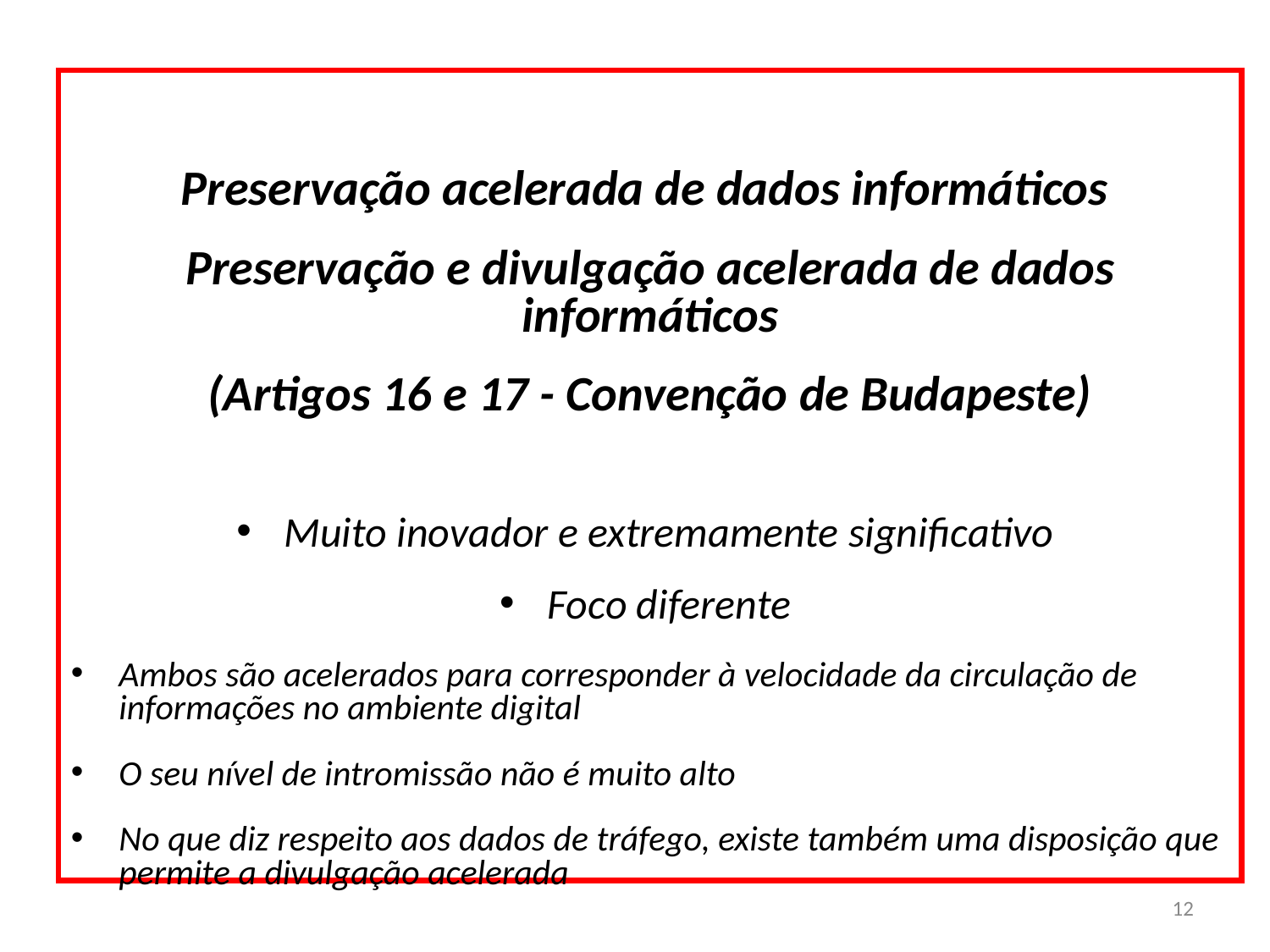

Preservação acelerada de dados informáticos
Preservação e divulgação acelerada de dados informáticos
(Artigos 16 e 17 - Convenção de Budapeste)

Muito inovador e extremamente significativo
Foco diferente
Ambos são acelerados para corresponder à velocidade da circulação de informações no ambiente digital
O seu nível de intromissão não é muito alto
No que diz respeito aos dados de tráfego, existe também uma disposição que permite a divulgação acelerada
12